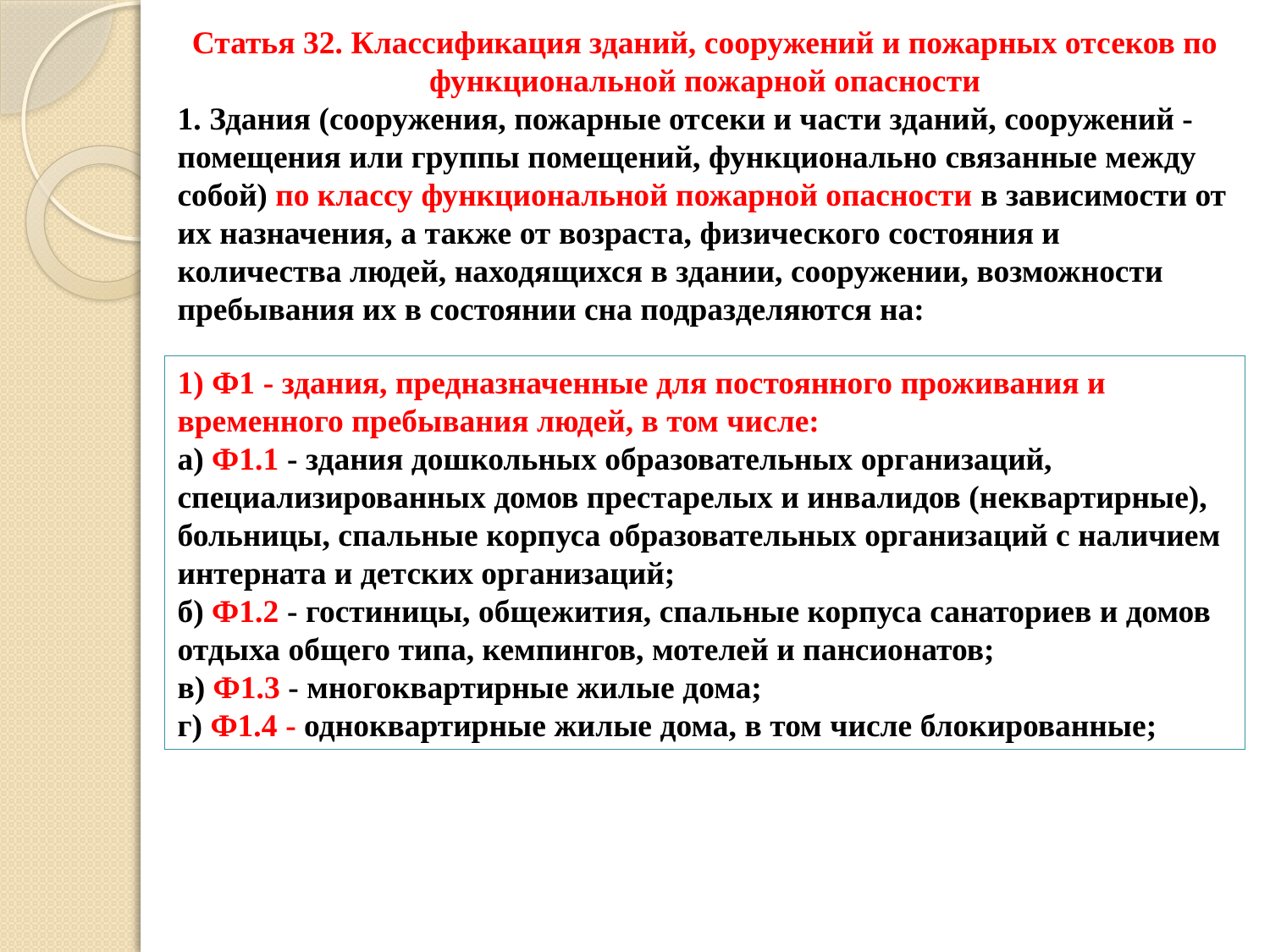

Статья 32. Классификация зданий, сооружений и пожарных отсеков по функциональной пожарной опасности
1. Здания (сооружения, пожарные отсеки и части зданий, сооружений - помещения или группы помещений, функционально связанные между собой) по классу функциональной пожарной опасности в зависимости от их назначения, а также от возраста, физического состояния и количества людей, находящихся в здании, сооружении, возможности пребывания их в состоянии сна подразделяются на:
1) Ф1 - здания, предназначенные для постоянного проживания и временного пребывания людей, в том числе:
а) Ф1.1 - здания дошкольных образовательных организаций, специализированных домов престарелых и инвалидов (неквартирные), больницы, спальные корпуса образовательных организаций с наличием интерната и детских организаций;
б) Ф1.2 - гостиницы, общежития, спальные корпуса санаториев и домов отдыха общего типа, кемпингов, мотелей и пансионатов;
в) Ф1.3 - многоквартирные жилые дома;
г) Ф1.4 - одноквартирные жилые дома, в том числе блокированные;